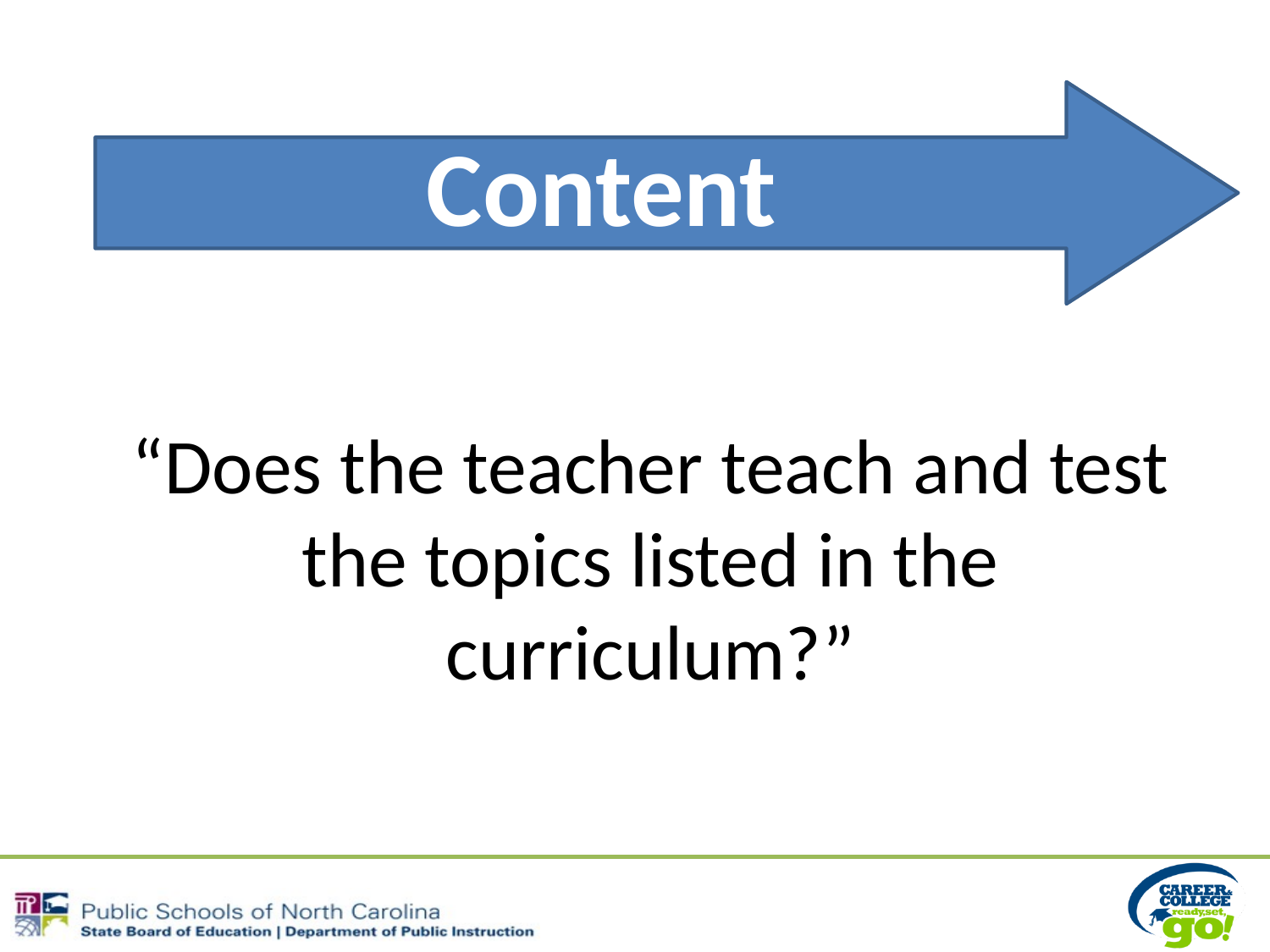

Content

“Does the teacher teach and test the topics listed in the curriculum?”